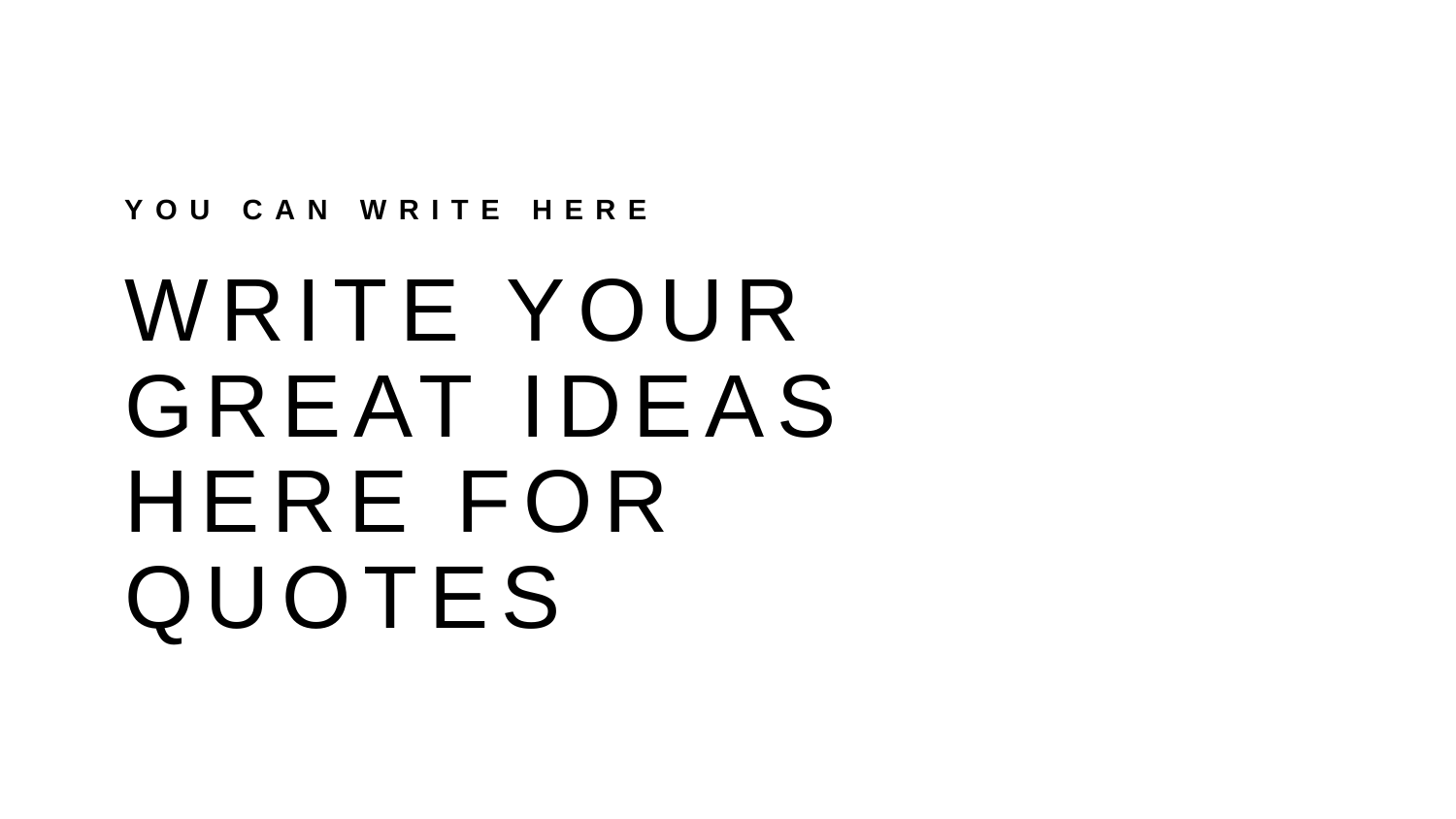

YOU CAN WRITE HERE
# WRITE YOUR GREAT IDEAS HERE FOR QUOTES